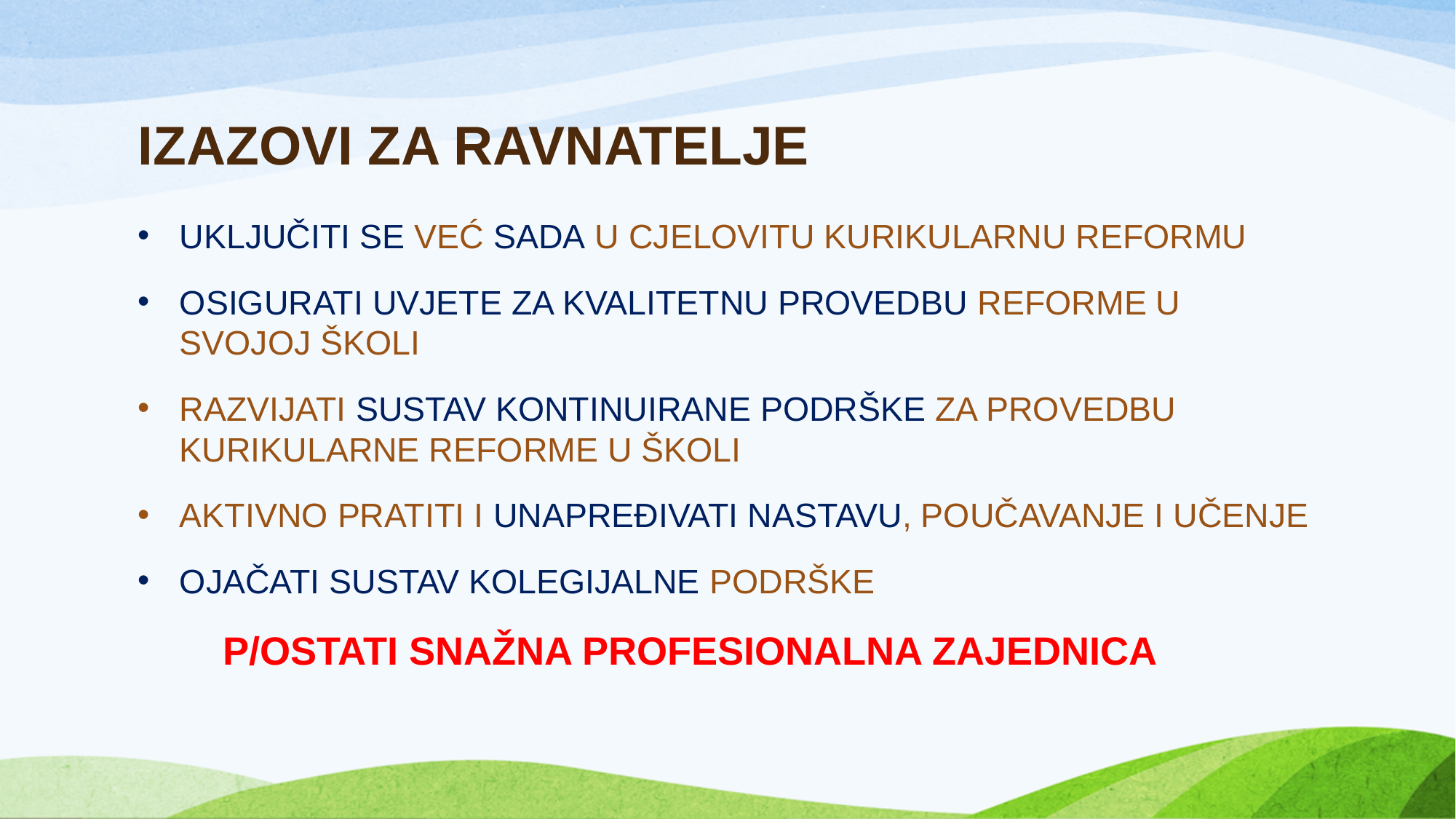

# IZAZOVI ZA RAVNATELJE
UKLJUČITI SE VEĆ SADA U CJELOVITU KURIKULARNU REFORMU
OSIGURATI UVJETE ZA KVALITETNU PROVEDBU REFORME U SVOJOJ ŠKOLI
RAZVIJATI SUSTAV KONTINUIRANE PODRŠKE ZA PROVEDBU KURIKULARNE REFORME U ŠKOLI
AKTIVNO PRATITI I UNAPREĐIVATI NASTAVU, POUČAVANJE I UČENJE
OJAČATI SUSTAV KOLEGIJALNE PODRŠKE
         P/OSTATI SNAŽNA PROFESIONALNA ZAJEDNICA